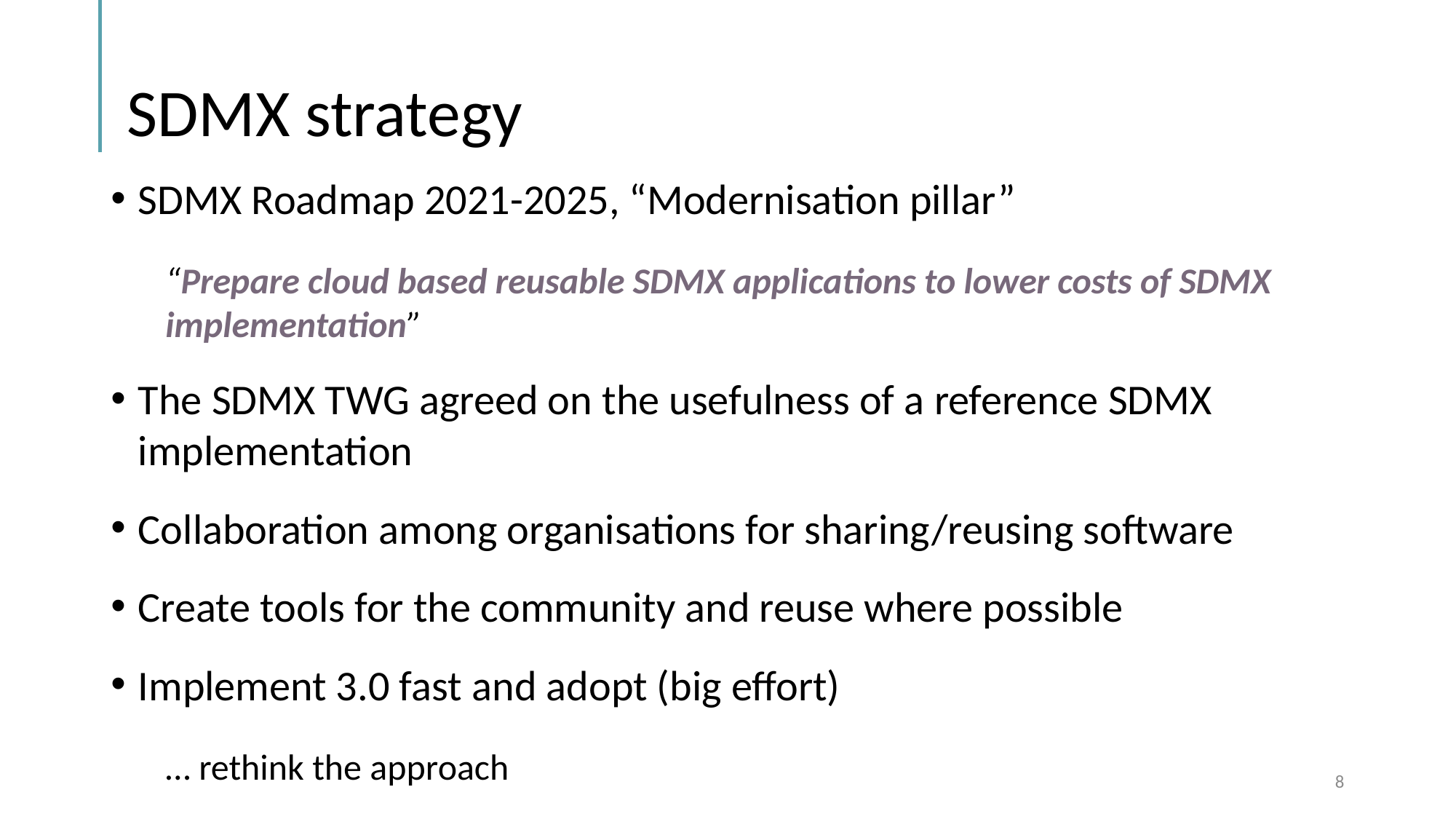

# SDMX strategy
SDMX Roadmap 2021-2025, “Modernisation pillar”
“Prepare cloud based reusable SDMX applications to lower costs of SDMX implementation”
The SDMX TWG agreed on the usefulness of a reference SDMX implementation
Collaboration among organisations for sharing/reusing software
Create tools for the community and reuse where possible
Implement 3.0 fast and adopt (big effort)
… rethink the approach

8